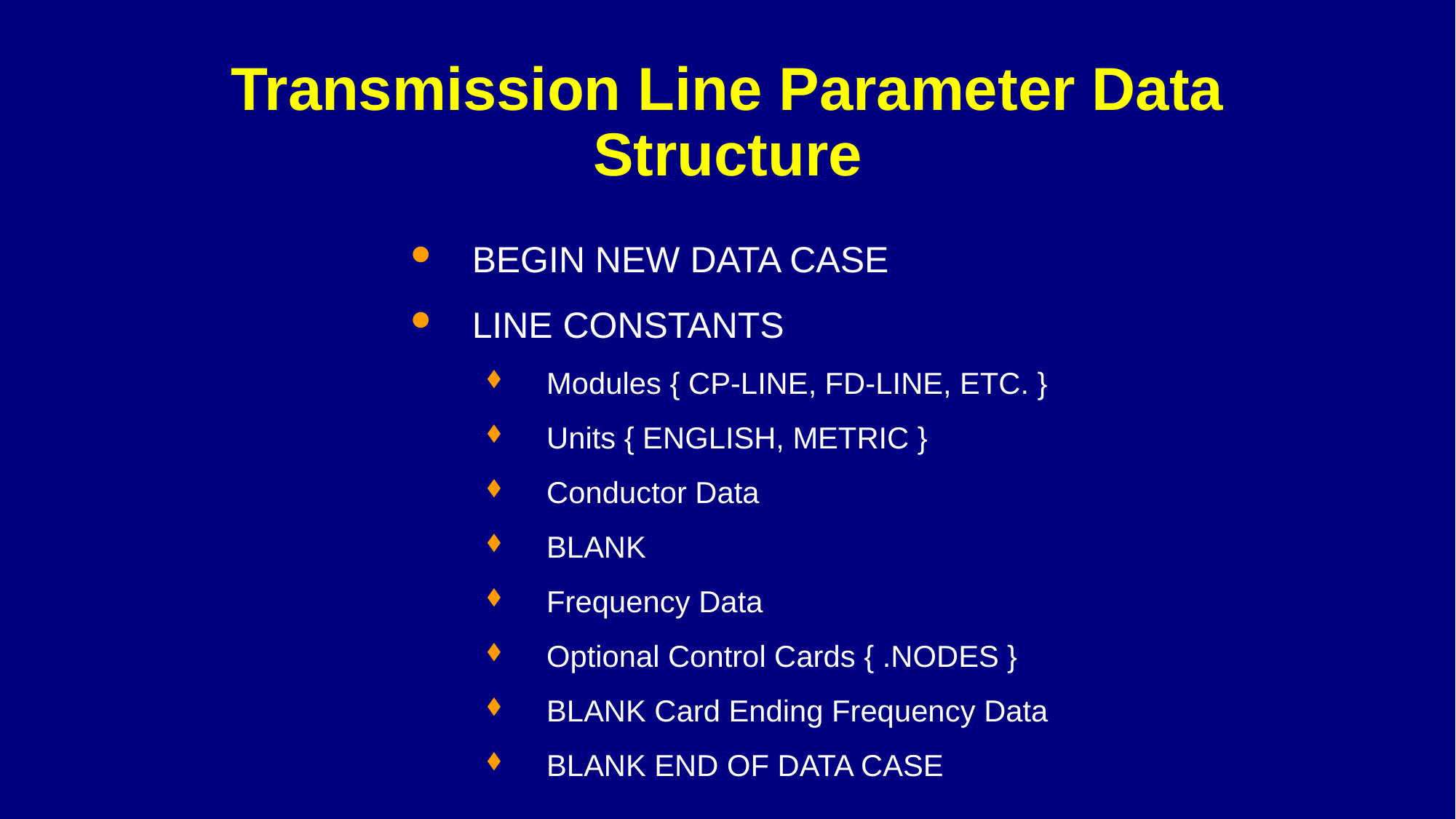

# Transmission Line Parameter Data Structure
BEGIN NEW DATA CASE
LINE CONSTANTS
Modules { CP-LINE, FD-LINE, ETC. }
Units { ENGLISH, METRIC }
Conductor Data
BLANK
Frequency Data
Optional Control Cards { .NODES }
BLANK Card Ending Frequency Data
BLANK END OF DATA CASE